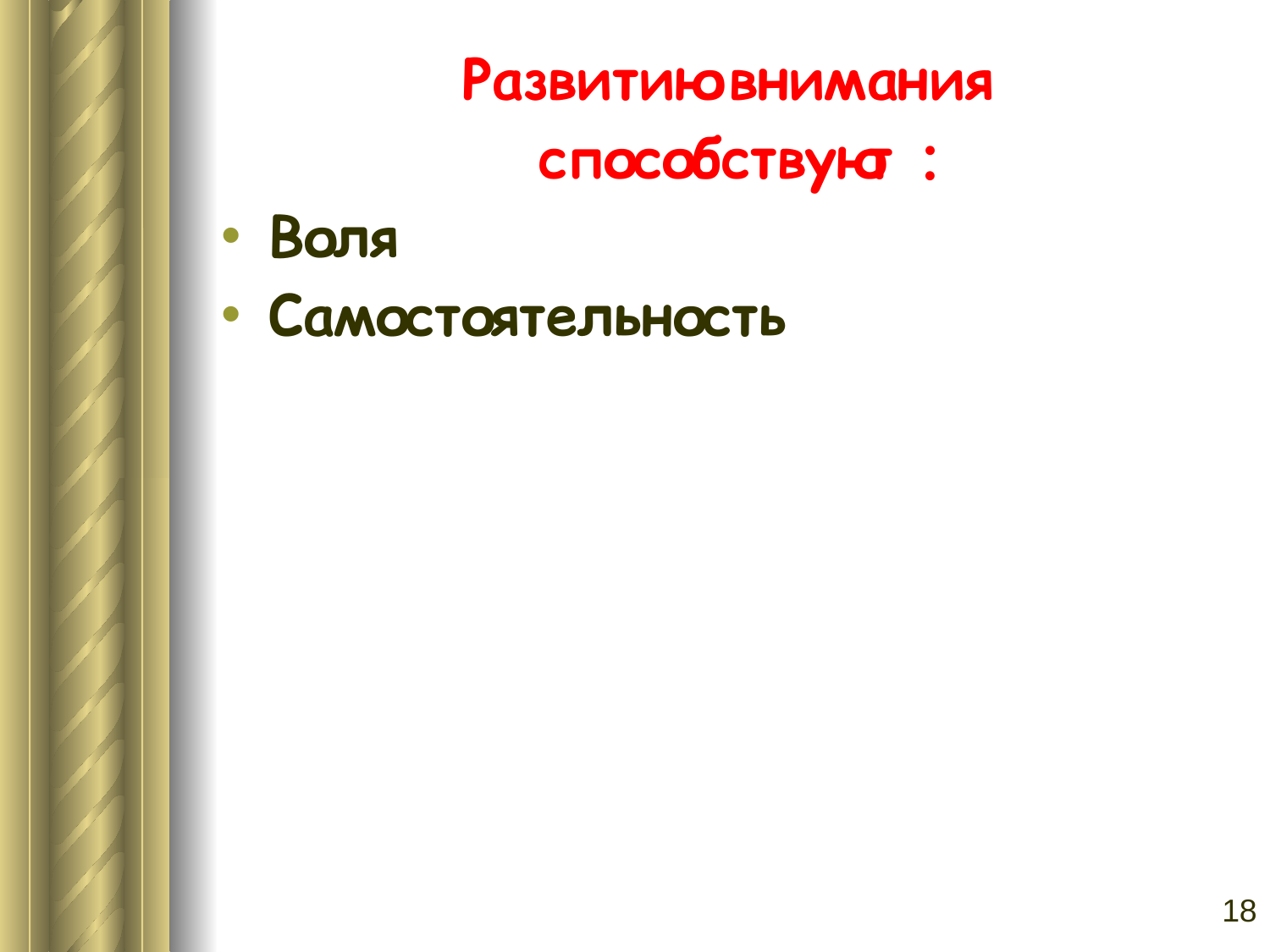

Развитию внимания
 способствуют :
Воля
Самостоятельность

18